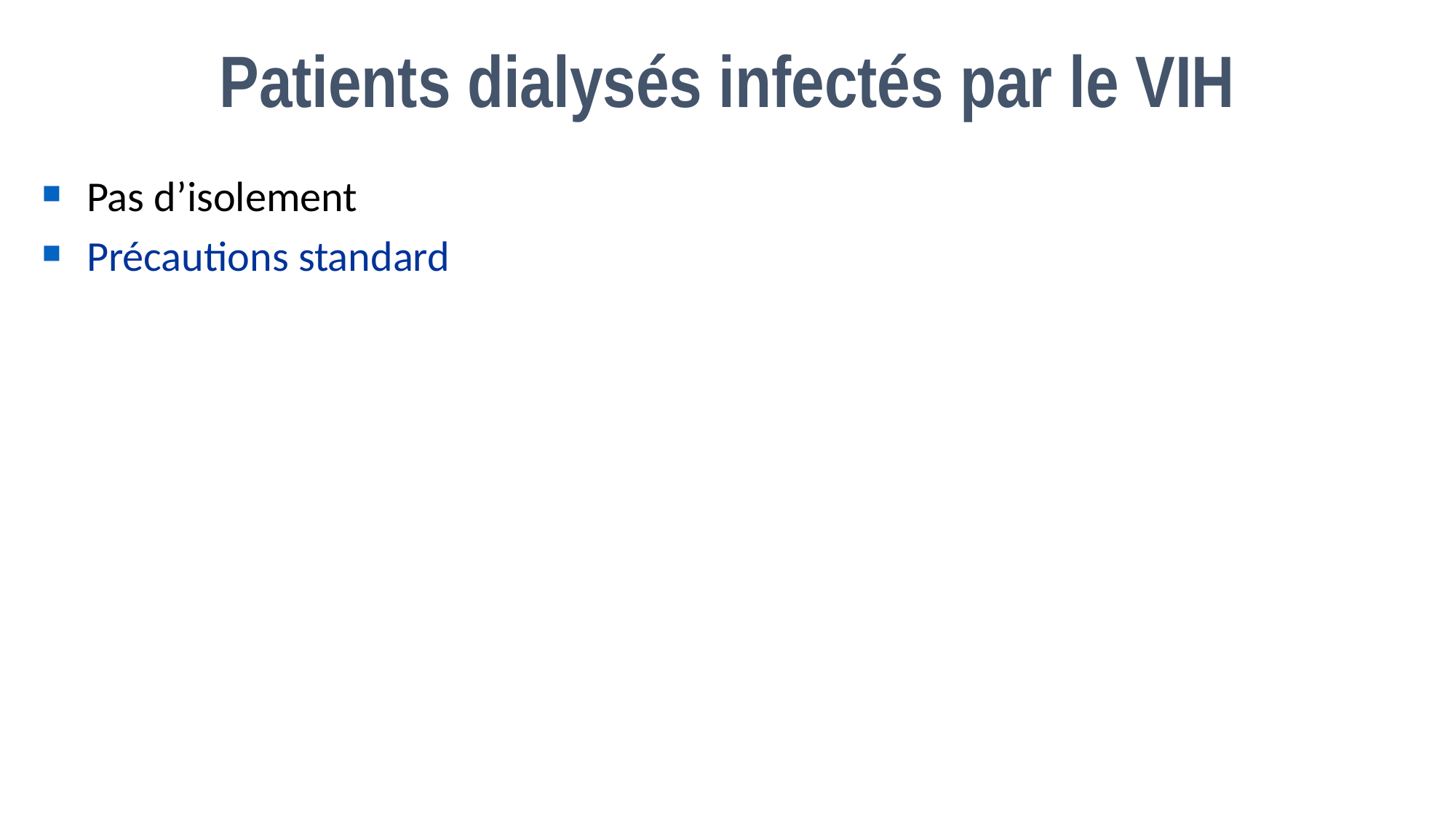

Patients dialysés infectés par le VIH

Pas d’isolement
Précautions standard